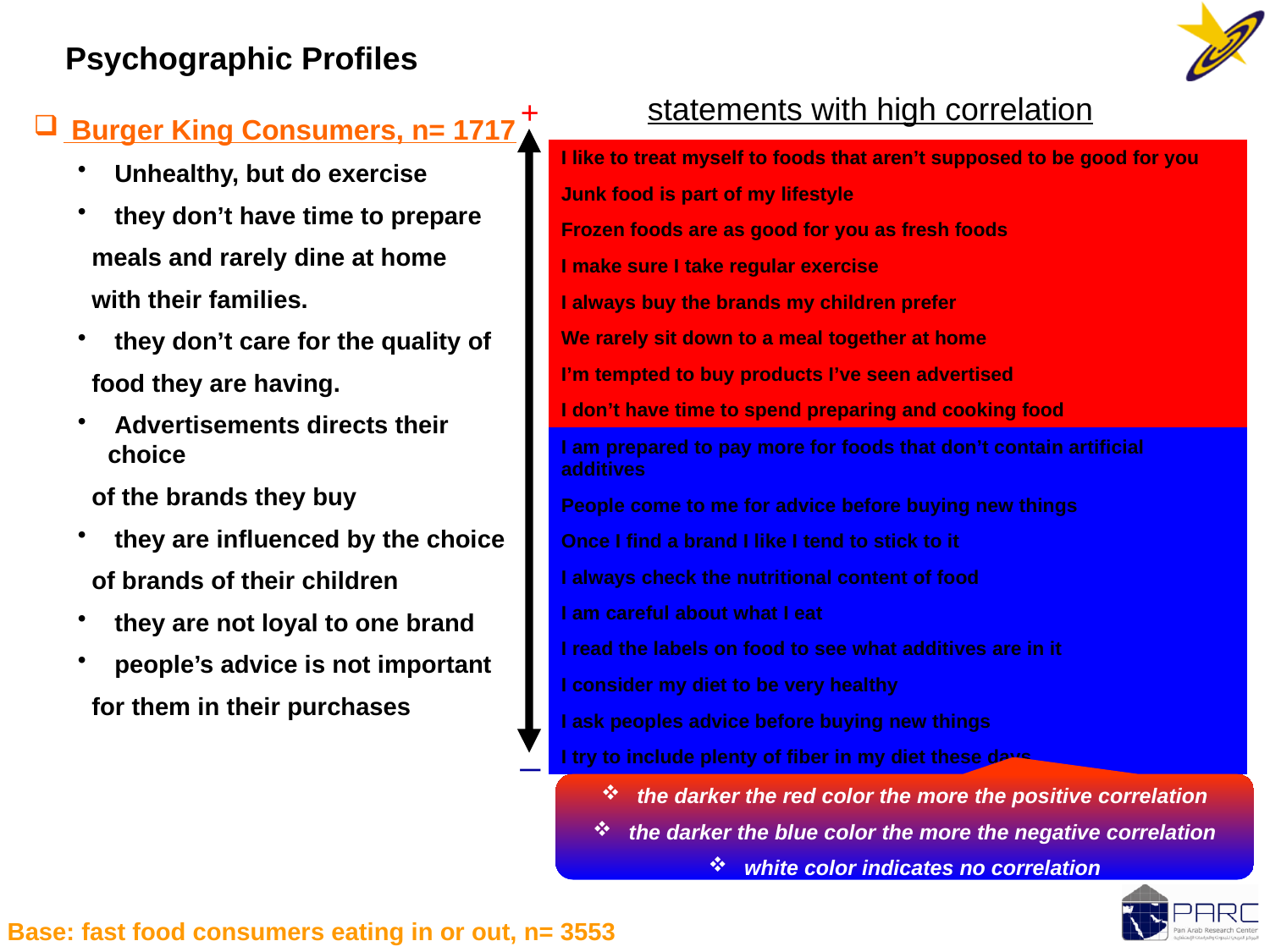

Psychographic Profiles
statements with high correlation
+
 Burger King Consumers, n= 1717

| I like to treat myself to foods that aren’t supposed to be good for you |
| --- |
| Junk food is part of my lifestyle |
| Frozen foods are as good for you as fresh foods |
| I make sure I take regular exercise |
| I always buy the brands my children prefer |
| We rarely sit down to a meal together at home |
| I’m tempted to buy products I’ve seen advertised |
| I don’t have time to spend preparing and cooking food |
| I am prepared to pay more for foods that don’t contain artificial additives |
| People come to me for advice before buying new things |
| Once I find a brand I like I tend to stick to it |
| I always check the nutritional content of food |
| I am careful about what I eat |
| I read the labels on food to see what additives are in it |
| I consider my diet to be very healthy |
| I ask peoples advice before buying new things |
| I try to include plenty of fiber in my diet these days |
 Unhealthy, but do exercise
 they don’t have time to prepare
  meals and rarely dine at home
  with their families.
 they don’t care for the quality of
  food they are having.
 Advertisements directs their choice
  of the brands they buy
 they are influenced by the choice
  of brands of their children
 they are not loyal to one brand
 people’s advice is not important
  for them in their purchases
_
 the darker the red color the more the positive correlation
 the darker the blue color the more the negative correlation
 white color indicates no correlation

Base: fast food consumers eating in or out, n= 3553